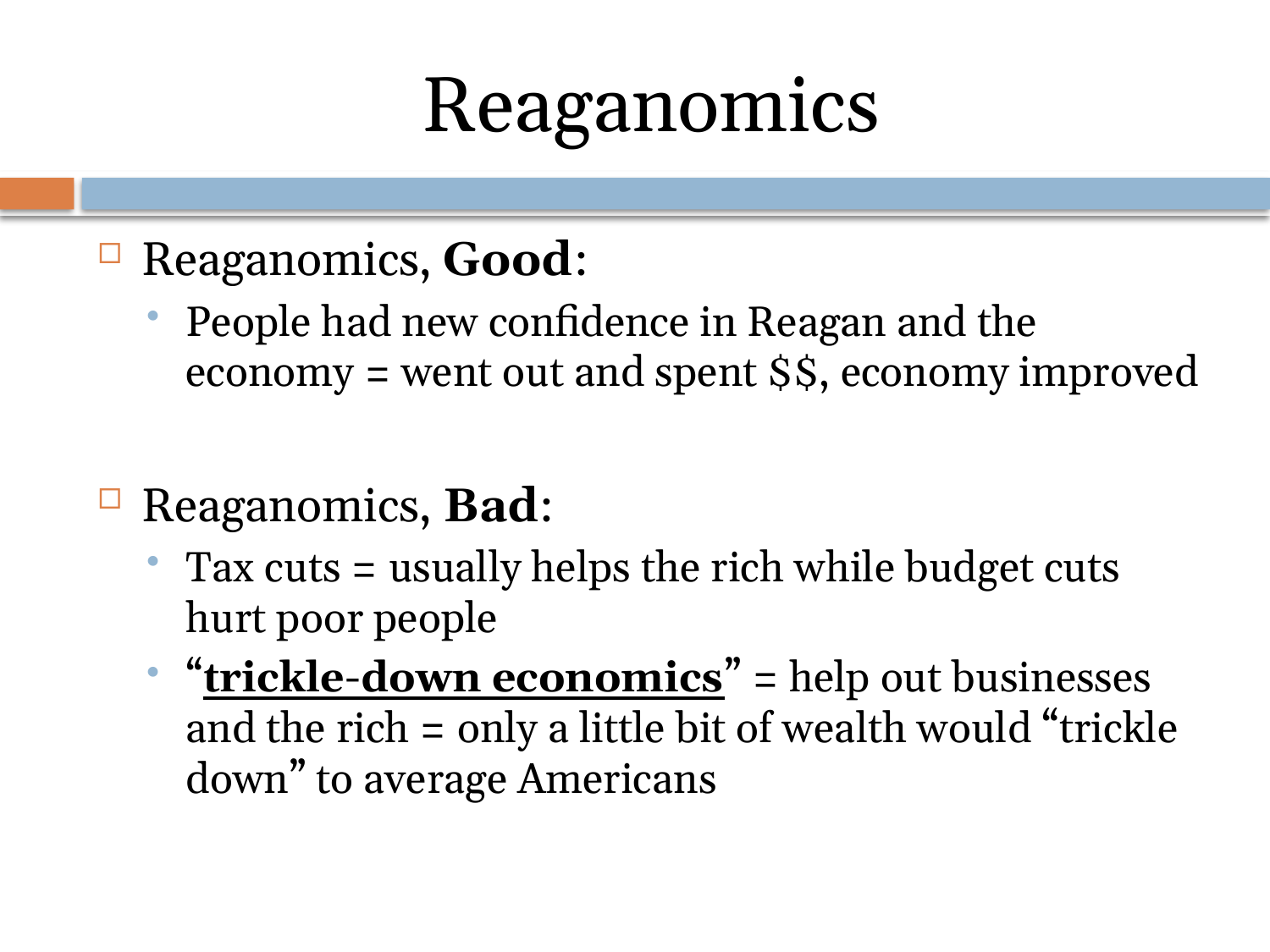

# Reaganomics
Reaganomics, Good:
People had new confidence in Reagan and the economy = went out and spent $$, economy improved

Reaganomics, Bad:
Tax cuts = usually helps the rich while budget cuts hurt poor people
“trickle-down economics” = help out businesses and the rich = only a little bit of wealth would “trickle down” to average Americans